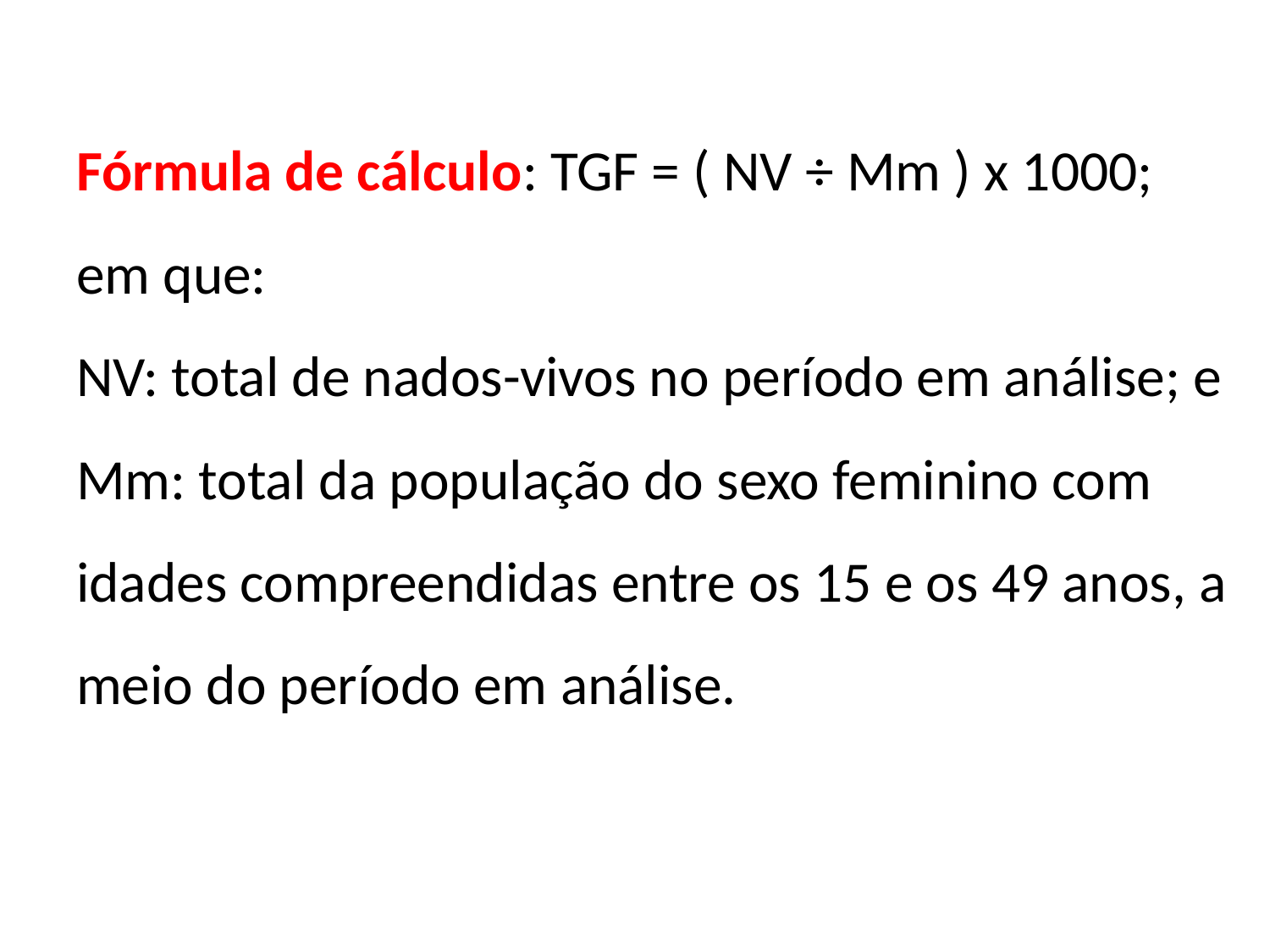

# Fórmula de cálculo: TGF = ( NV ÷ Mm ) x 1000; em que: NV: total de nados-vivos no período em análise; e Mm: total da população do sexo feminino com idades compreendidas entre os 15 e os 49 anos, a meio do período em análise.